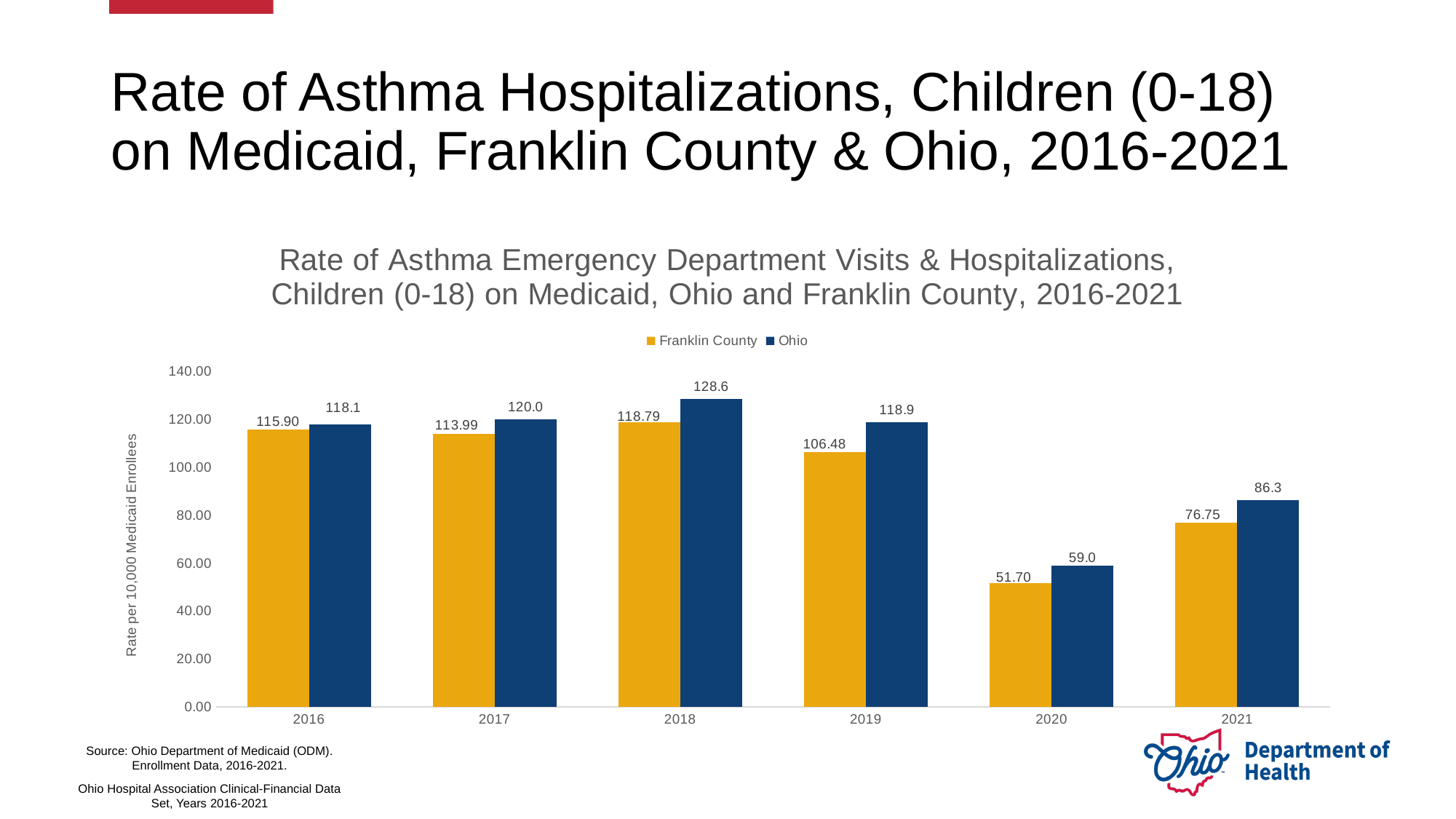

# Rate of Asthma Hospitalizations, Children (0-18) on Medicaid, Franklin County & Ohio, 2016-2021

### Chart: Rate of Asthma Emergency Department Visits & Hospitalizations, Children (0-18) on Medicaid, Ohio and Franklin County, 2016-2021

| Category | Franklin County | Ohio |
|---|---|---|
| 2016 | 115.90258036900045 | 118.07072733668609 |
| 2017 | 113.98608147377676 | 120.00470323794849 |
| 2018 | 118.78688074653492 | 128.55001516651058 |
| 2019 | 106.47786207428125 | 118.8504883546206 |
| 2020 | 51.69900701466703 | 58.99600967982358 |
| 2021 | 76.74639154912592 | 86.30966146023712 |
Source: Ohio Department of Medicaid (ODM). Enrollment Data, 2016-2021.
Ohio Hospital Association Clinical-Financial Data Set, Years 2016-2021